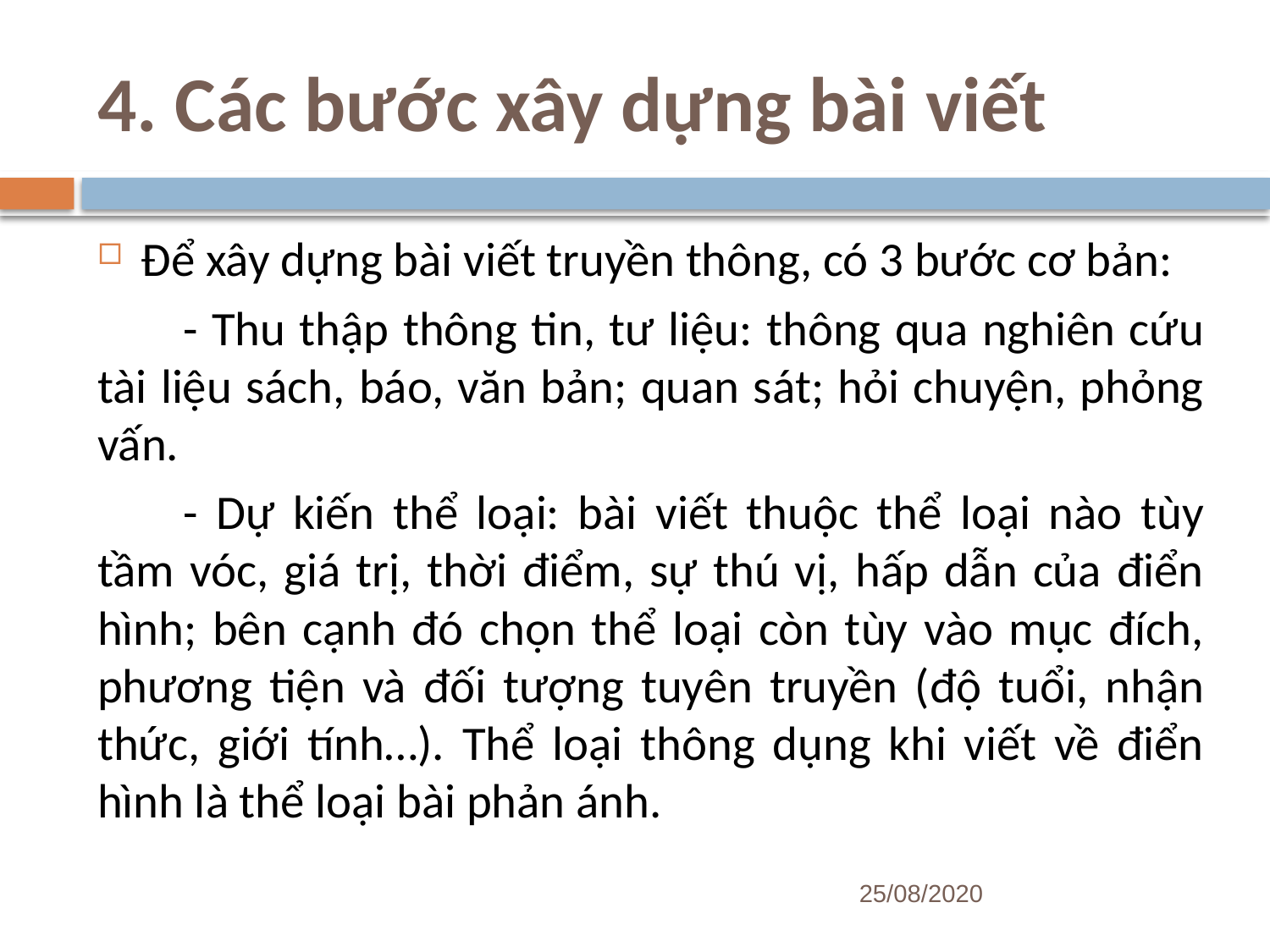

# 4. Các bước xây dựng bài viết
Để xây dựng bài viết truyền thông, có 3 bước cơ bản:
- Thu thập thông tin, tư liệu: thông qua nghiên cứu tài liệu sách, báo, văn bản; quan sát; hỏi chuyện, phỏng vấn.
- Dự kiến thể loại: bài viết thuộc thể loại nào tùy tầm vóc, giá trị, thời điểm, sự thú vị, hấp dẫn của điển hình; bên cạnh đó chọn thể loại còn tùy vào mục đích, phương tiện và đối tượng tuyên truyền (độ tuổi, nhận thức, giới tính…). Thể loại thông dụng khi viết về điển hình là thể loại bài phản ánh.

25/08/2020